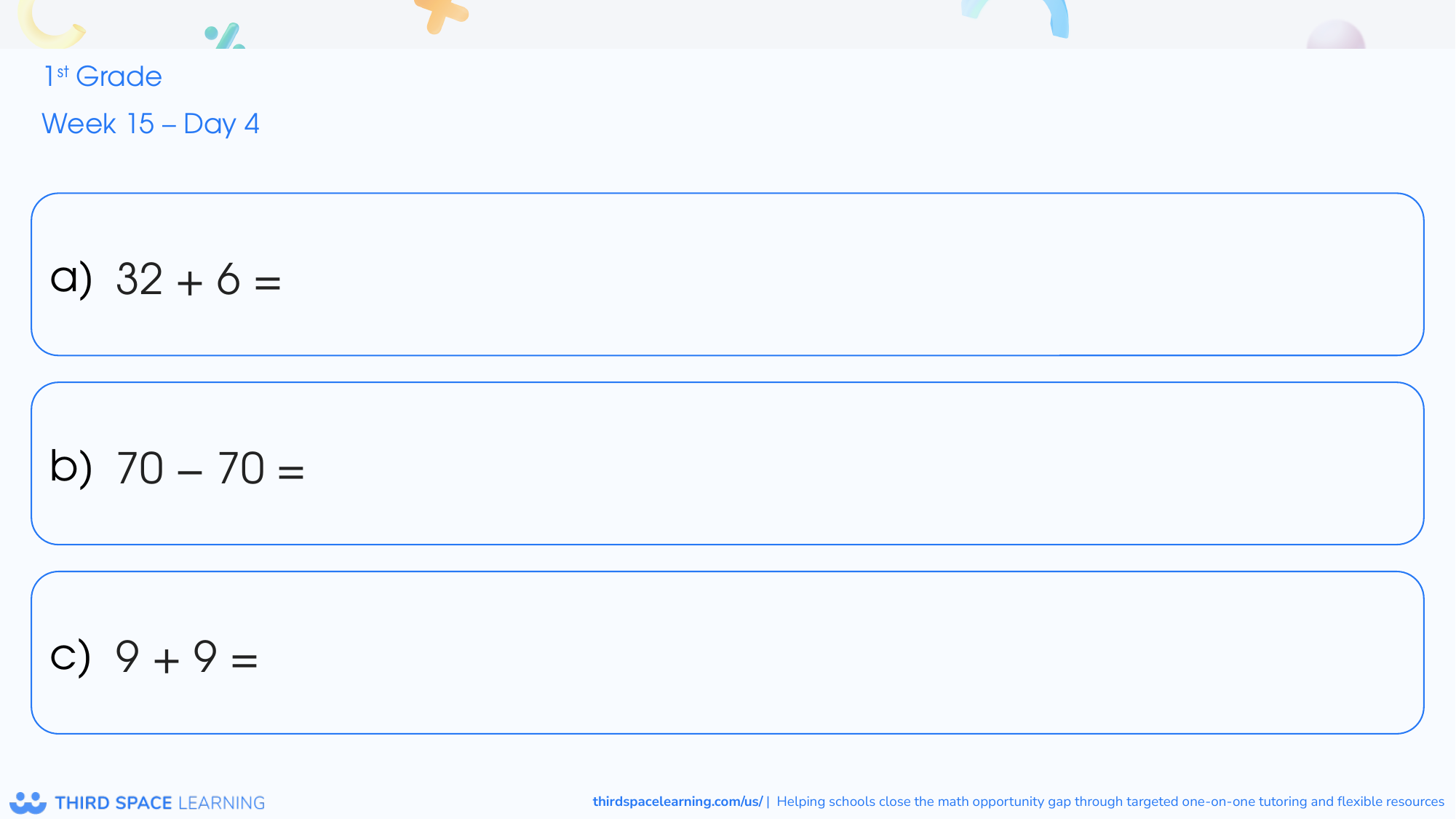

1st Grade
Week 15 – Day 4
32 + 6 =
70 − 70 =
9 + 9 =